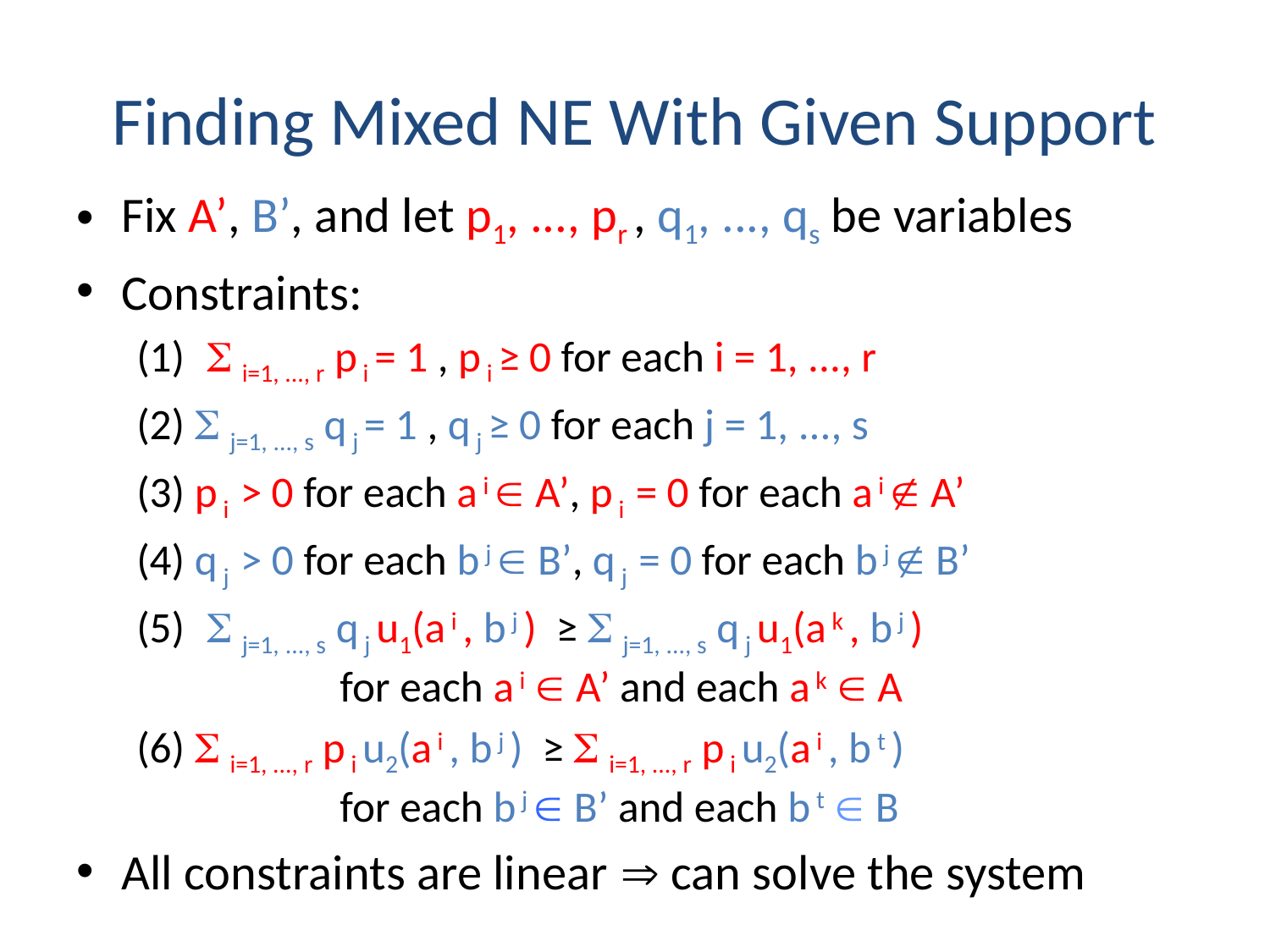

# Finding Mixed NE With Given Support
Fix A’, B’, and let p1, ..., pr , q1, ..., qs be variables
Constraints:
(1) Σ i=1, ..., r p i = 1 , p i ≥ 0 for each i = 1, ..., r
(2) Σ j=1, ..., s q j = 1 , q j ≥ 0 for each j = 1, ..., s
(3) p i  > 0 for each a i ∈ A’, p i  = 0 for each a i ∉ A’
(4) q j  > 0 for each b j ∈ B’, q j  = 0 for each b j ∉ B’
(5) Σ j=1, ..., s q j u1(a i , b j )  ≥ Σ j=1, ..., s q j u1(a k , b j )
                 for each a i ∈ A’ and each a k ∈ A
(6) Σ i=1, ..., r p i u2(a i , b j )  ≥ Σ i=1, ..., r p i u2(a i , b t )
                 for each b j ∈ B’ and each b t ∈ B
All constraints are linear ⇒ can solve the system